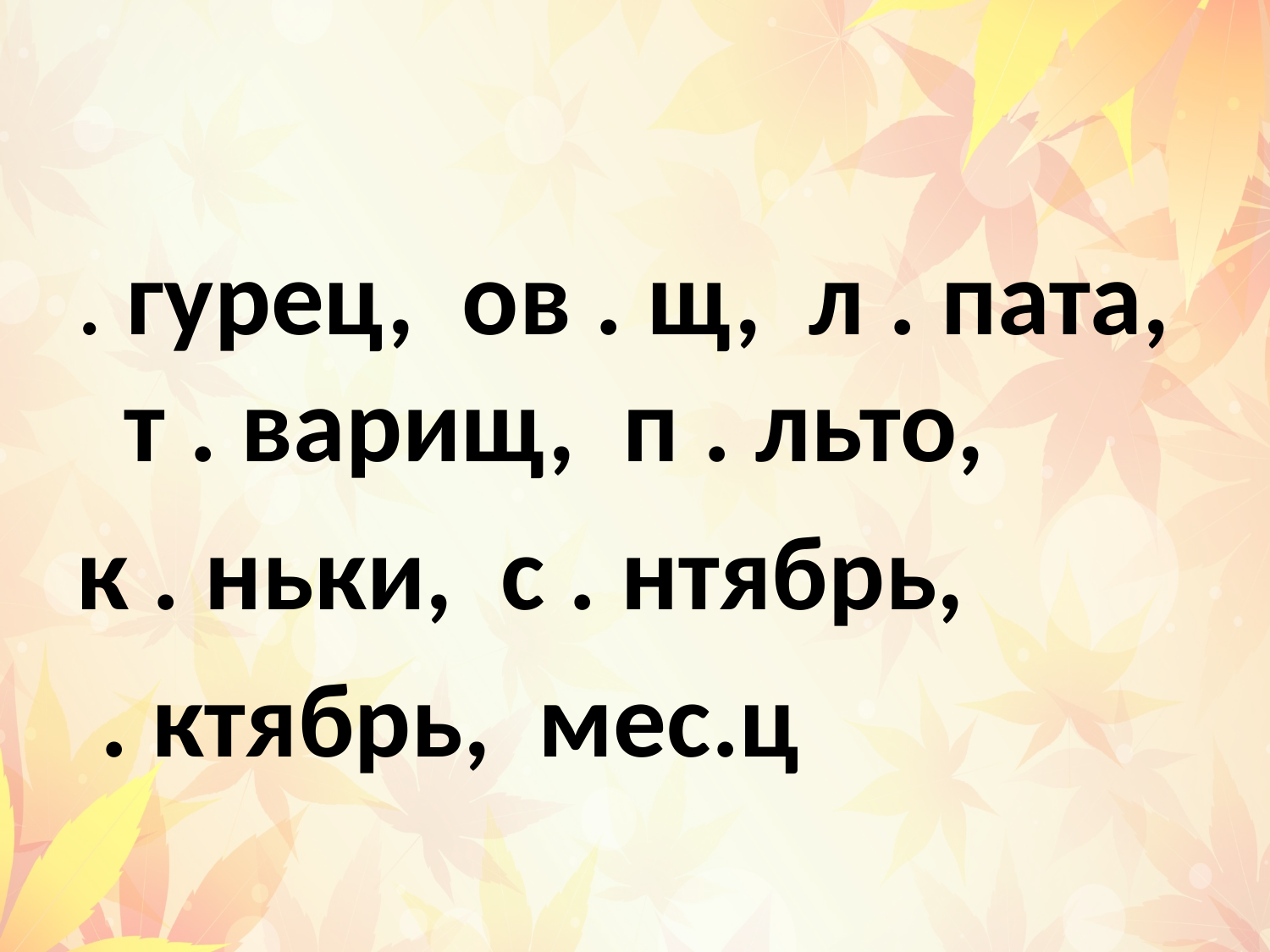

#
. гурец,  ов . щ,  л . пата,  т . варищ,  п . льто,
к . ньки,  с . нтябрь,
 . ктябрь,  мес.ц